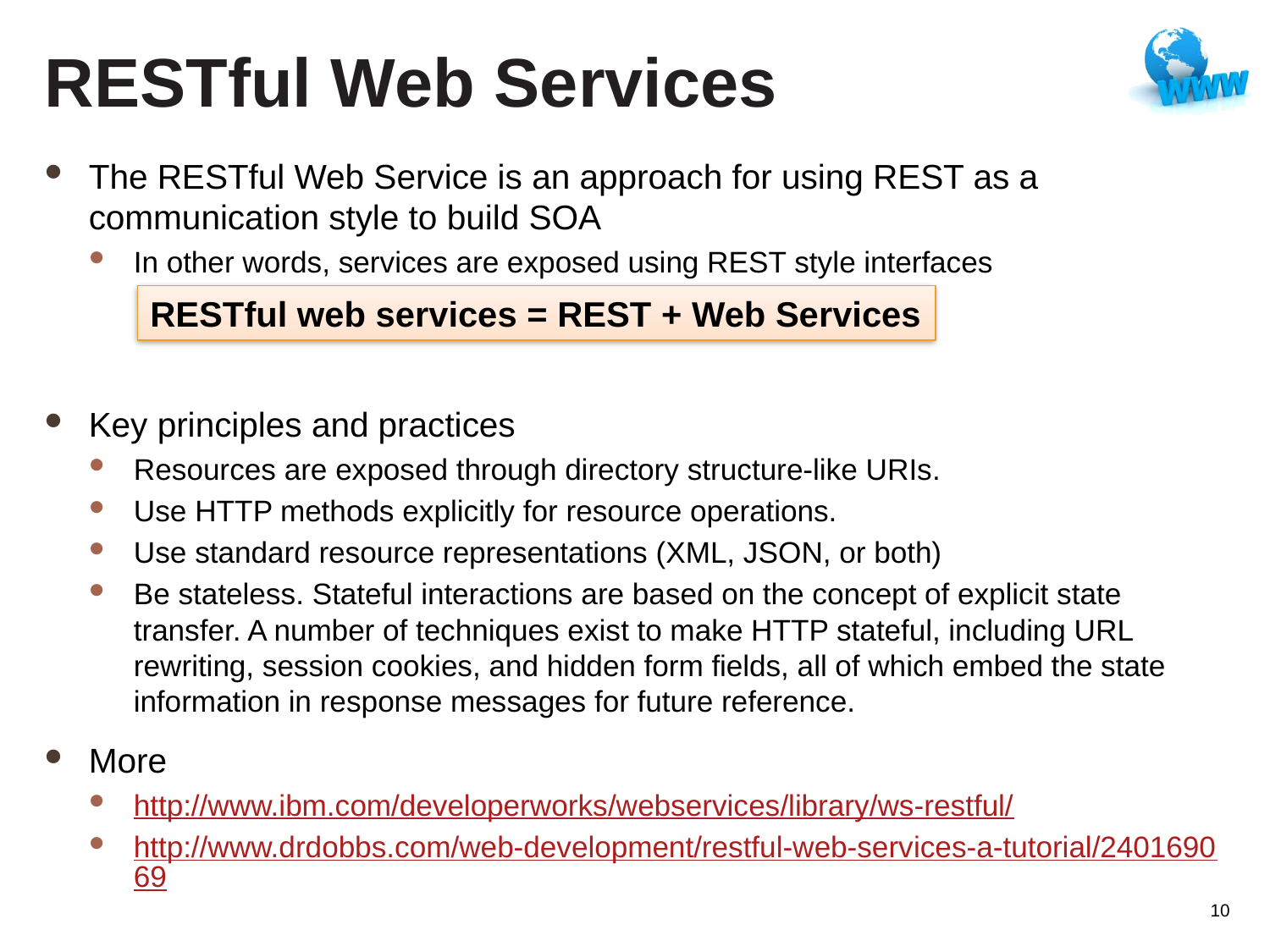

# RESTful Web Services
The RESTful Web Service is an approach for using REST as a communication style to build SOA
In other words, services are exposed using REST style interfaces

Key principles and practices
Resources are exposed through directory structure-like URIs.
Use HTTP methods explicitly for resource operations.
Use standard resource representations (XML, JSON, or both)
Be stateless. Stateful interactions are based on the concept of explicit state transfer. A number of techniques exist to make HTTP stateful, including URL rewriting, session cookies, and hidden form fields, all of which embed the state information in response messages for future reference.
More
http://www.ibm.com/developerworks/webservices/library/ws-restful/
http://www.drdobbs.com/web-development/restful-web-services-a-tutorial/240169069
RESTful web services = REST + Web Services
10